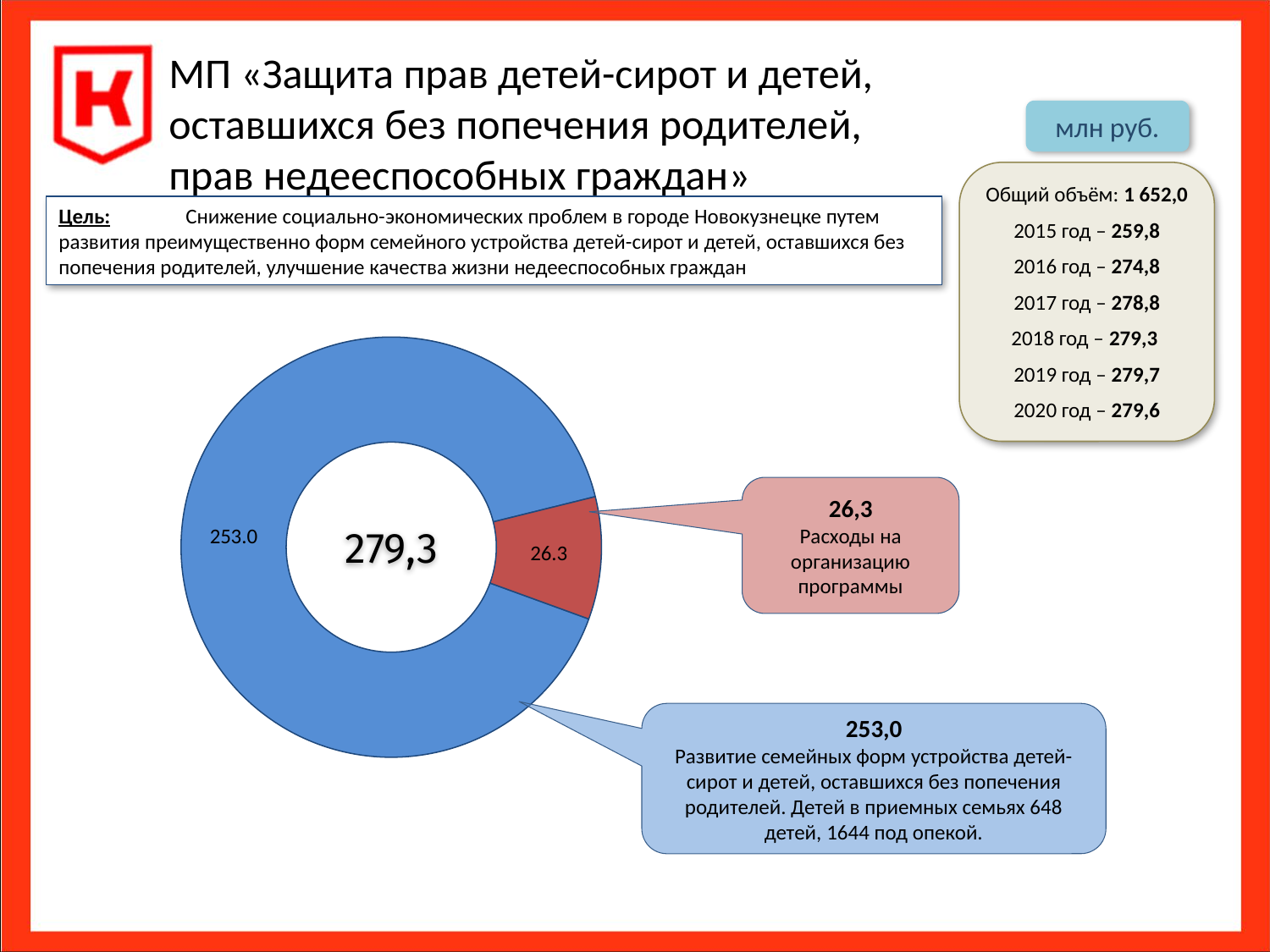

# МП «Защита прав детей-сирот и детей, оставшихся без попечения родителей, прав недееспособных граждан»

млн руб.
Общий объём: 1 652,0
2015 год – 259,8
2016 год – 274,8
2017 год – 278,8
2018 год – 279,3
2019 год – 279,7
2020 год – 279,6
Цель:	Снижение социально-экономических проблем в городе Новокузнецке путем развития преимущественно форм семейного устройства детей-сирот и детей, оставшихся без попечения родителей, улучшение качества жизни недееспособных граждан

### Chart

| Category | 1091,9 |
|---|---|
| Развитие семейных форм устройства детей-сирот и детей, оставшихся без попечения родителей. Детей в приемных семьях 648 детей, 1644 под опекой. | 253.0 |
| Обеспечение деятельности Управления по реализации программы | 26.3 |
26,3
Расходы на организацию программы
279,3
253,0
Развитие семейных форм устройства детей-сирот и детей, оставшихся без попечения родителей. Детей в приемных семьях 648 детей, 1644 под опекой.
31